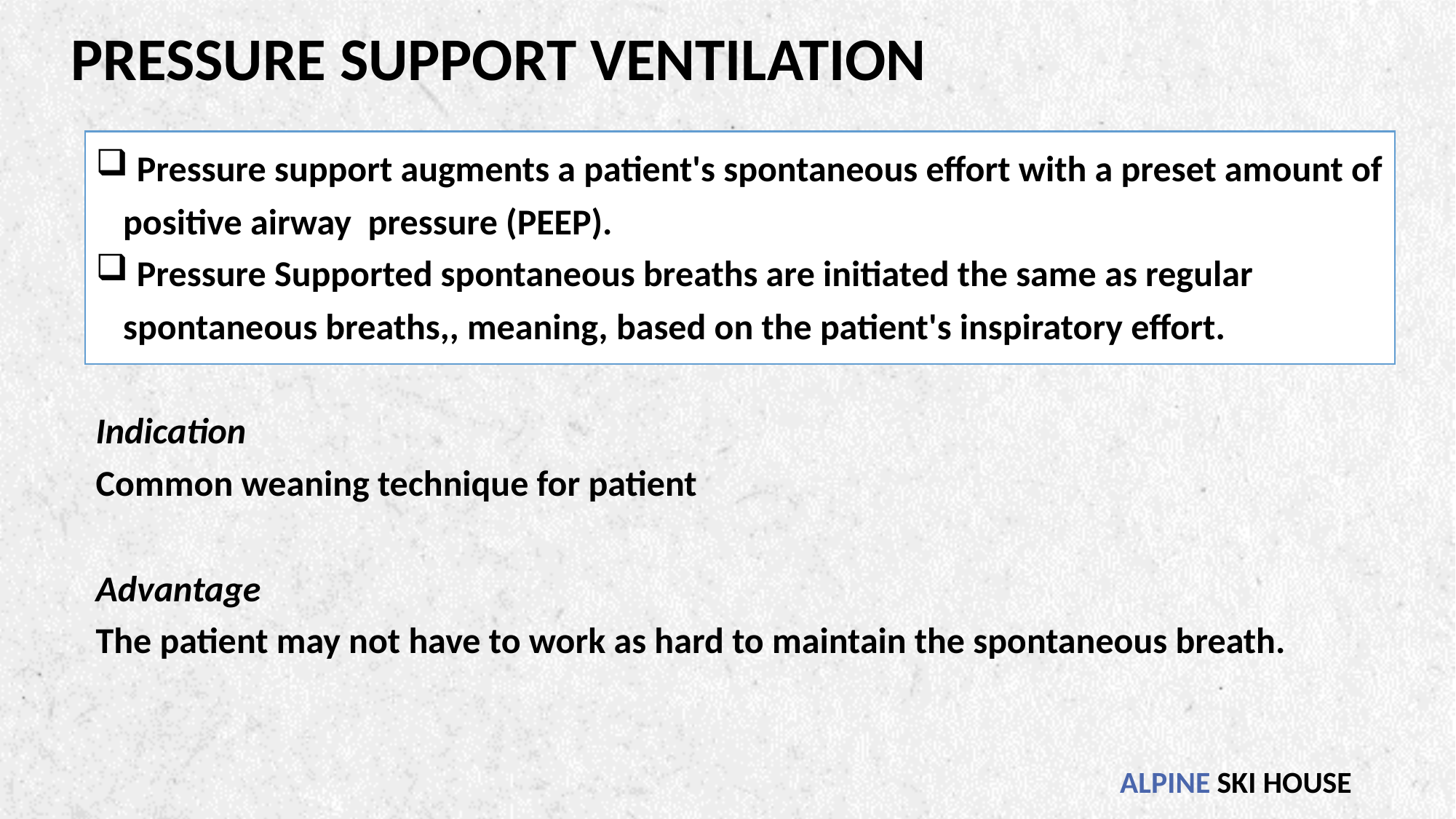

# Pressure Support Ventilation
 Pressure support augments a patient's spontaneous effort with a preset amount of positive airway  pressure (PEEP).
 Pressure Supported spontaneous breaths are initiated the same as regular spontaneous breaths,, meaning, based on the patient's inspiratory effort.

Indication
Common weaning technique for patient

Advantage
The patient may not have to work as hard to maintain the spontaneous breath.